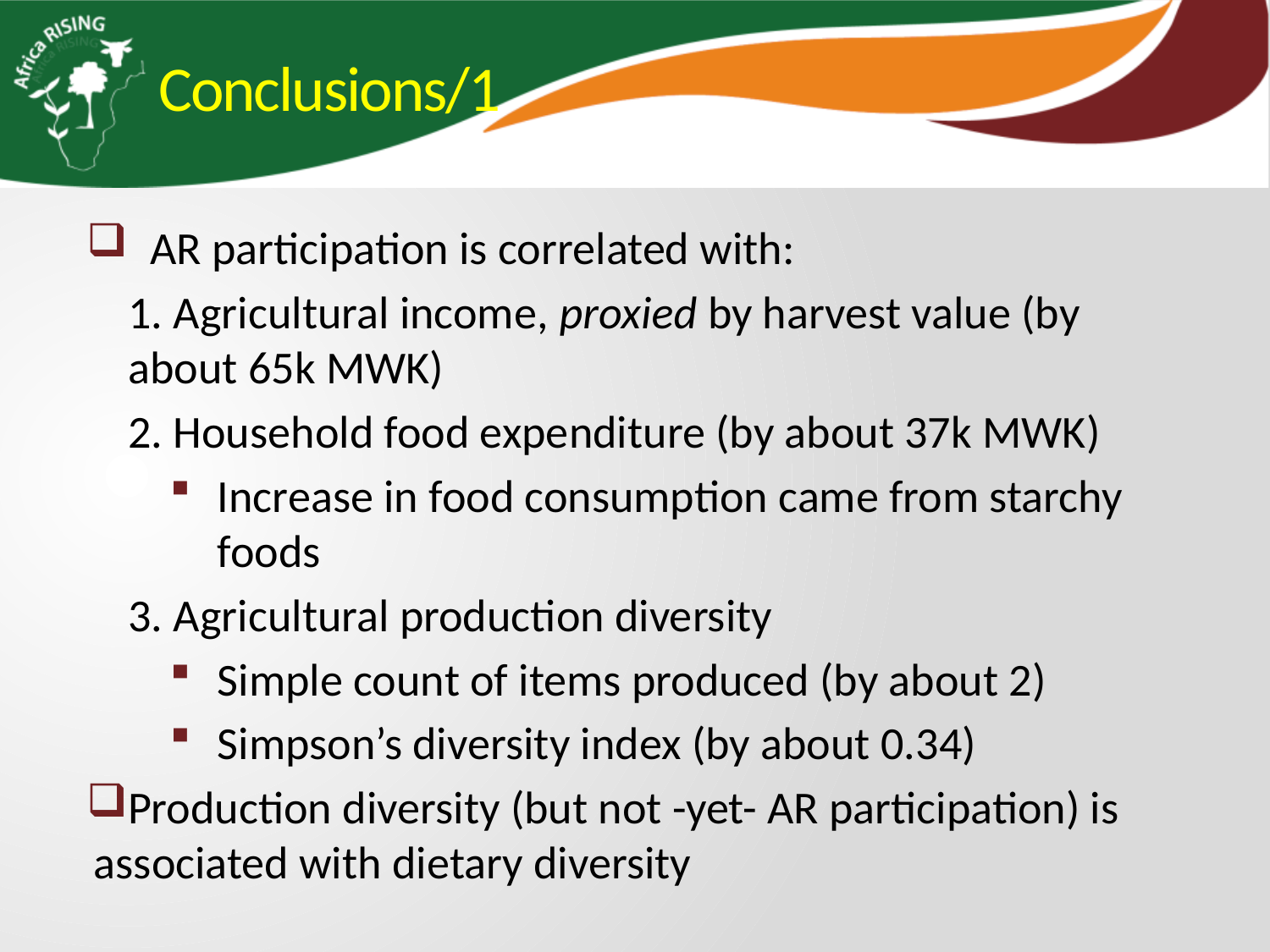

Conclusions/1
AR participation is correlated with:
1. Agricultural income, proxied by harvest value (by about 65k MWK)
2. Household food expenditure (by about 37k MWK)
Increase in food consumption came from starchy foods
3. Agricultural production diversity
Simple count of items produced (by about 2)
Simpson’s diversity index (by about 0.34)
Production diversity (but not -yet- AR participation) is associated with dietary diversity